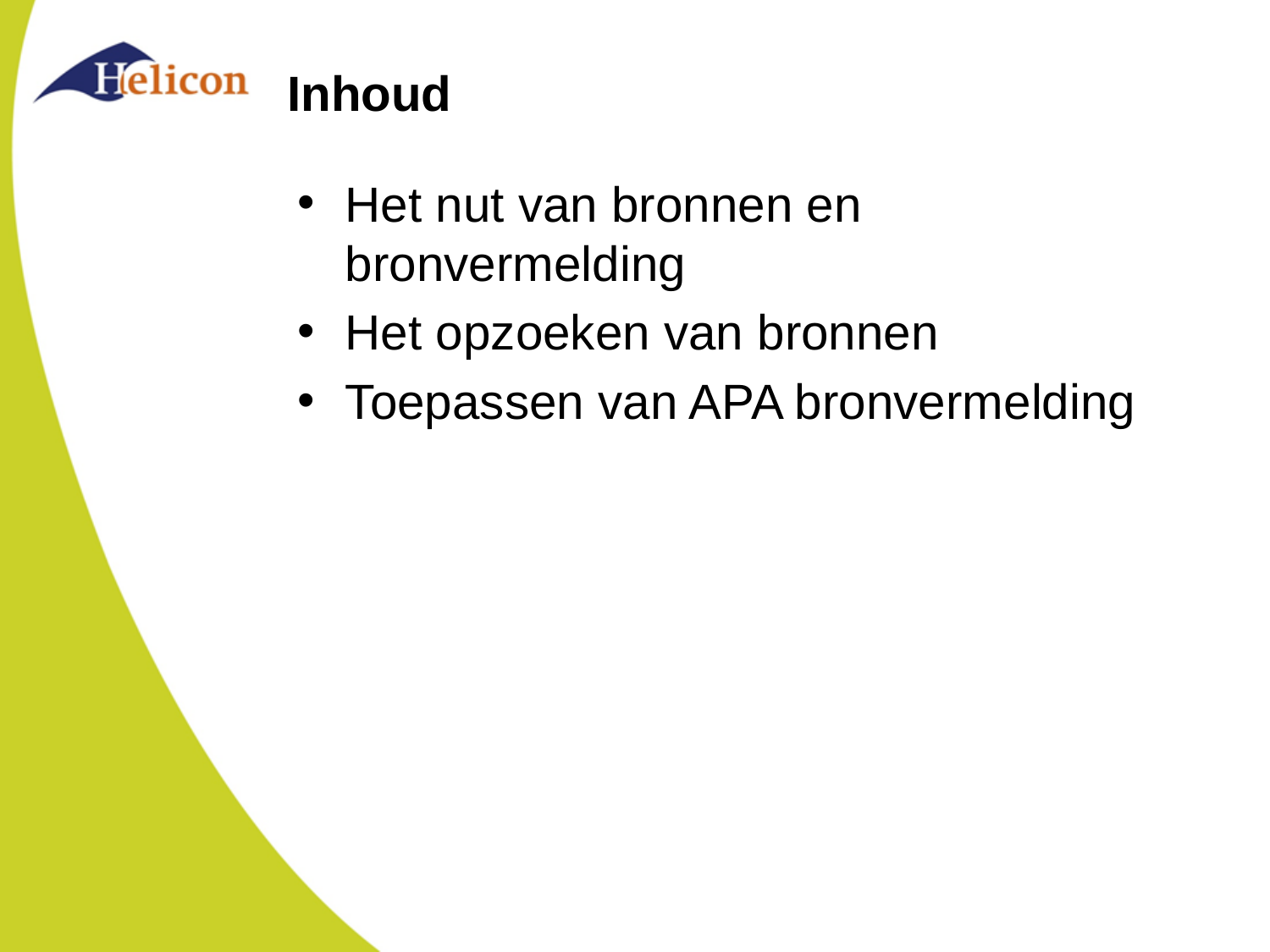

# Inhoud
Het nut van bronnen en bronvermelding
Het opzoeken van bronnen
Toepassen van APA bronvermelding